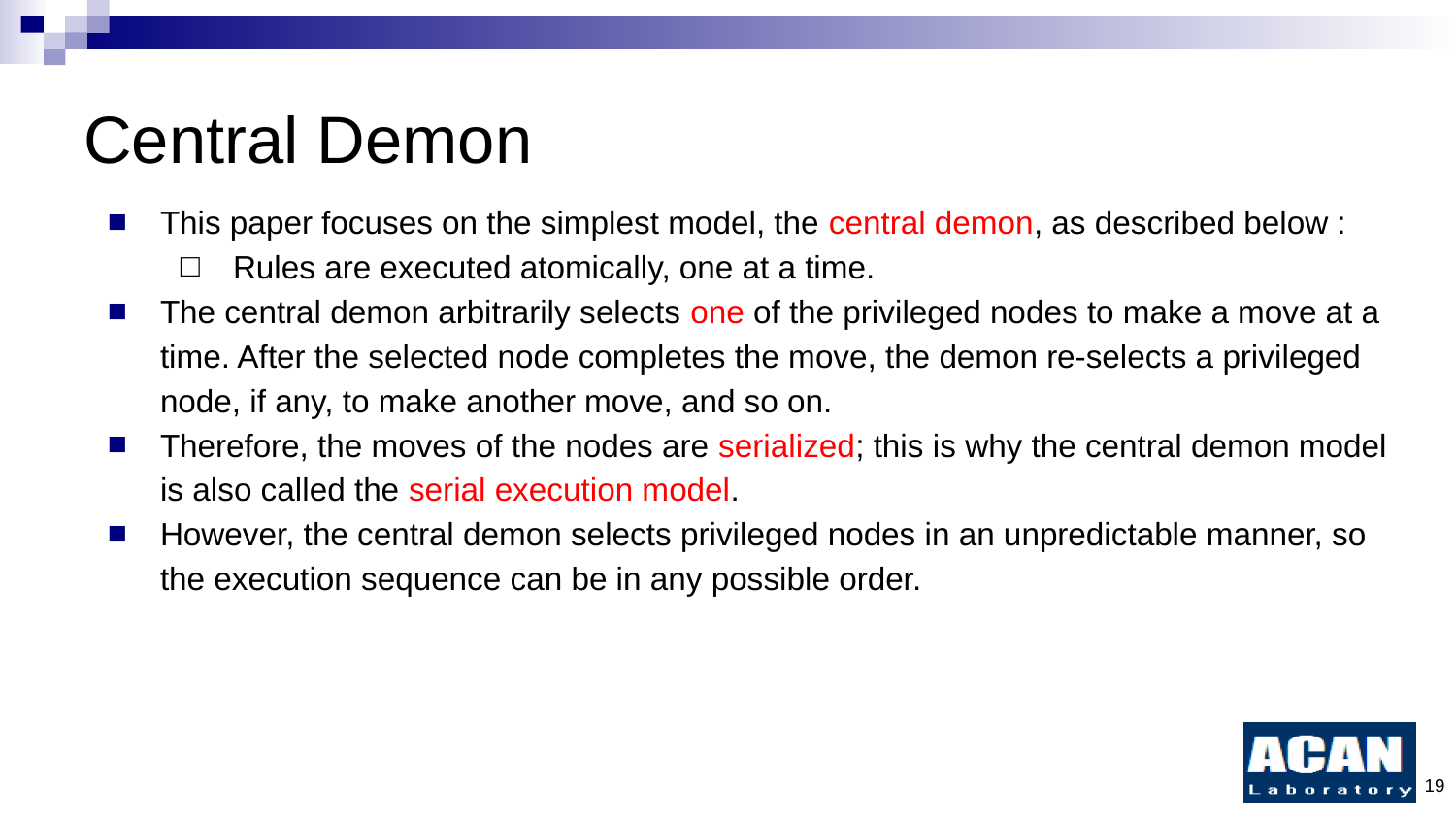

# Central Demon
This paper focuses on the simplest model, the central demon, as described below :
Rules are executed atomically, one at a time.
The central demon arbitrarily selects one of the privileged nodes to make a move at a time. After the selected node completes the move, the demon re-selects a privileged node, if any, to make another move, and so on.
Therefore, the moves of the nodes are serialized; this is why the central demon model is also called the serial execution model.
However, the central demon selects privileged nodes in an unpredictable manner, so the execution sequence can be in any possible order.
19